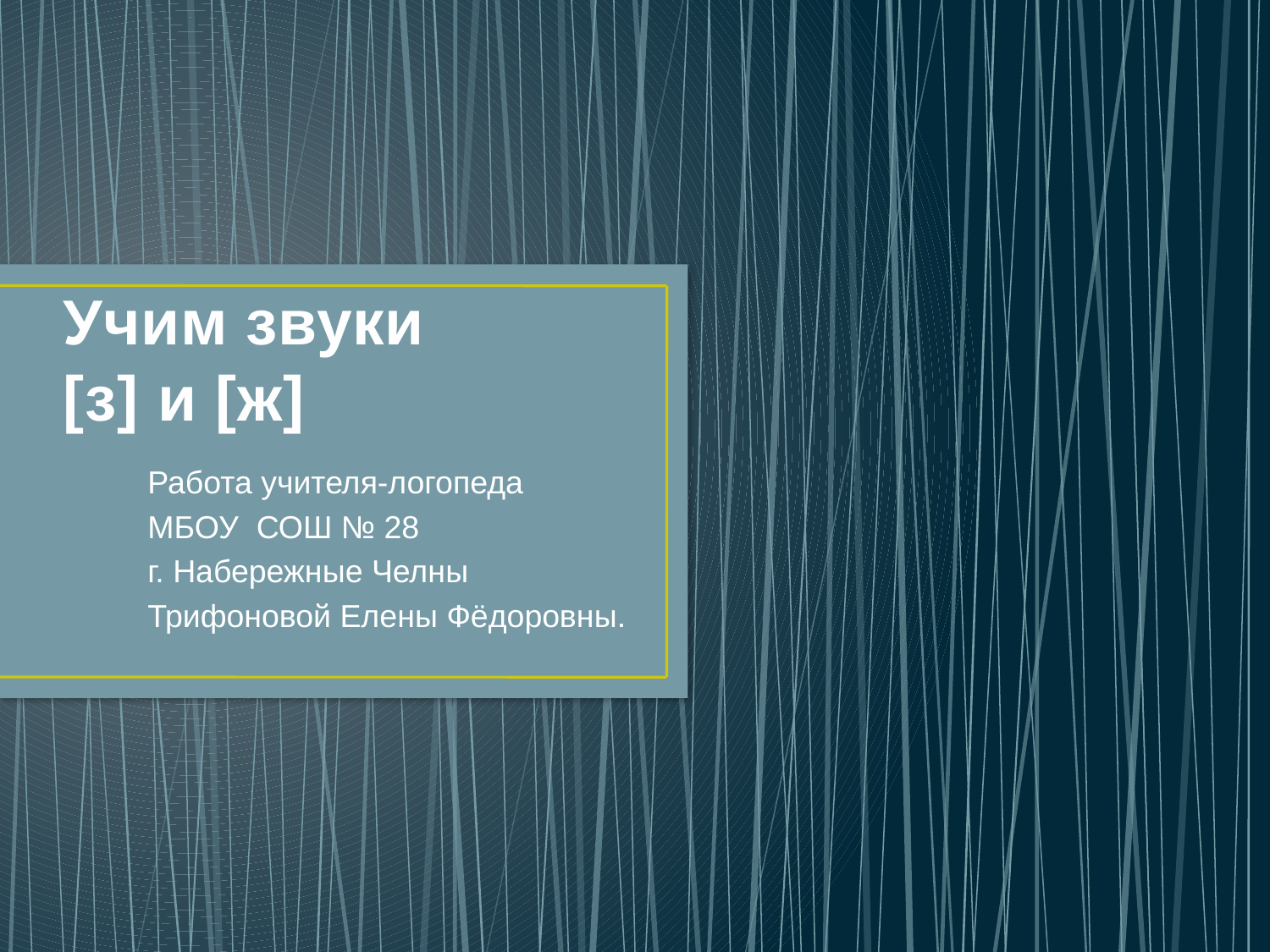

# Учим звуки [з] и [ж]
Работа учителя-логопеда
МБОУ  СОШ № 28
г. Набережные Челны
Трифоновой Елены Фёдоровны.